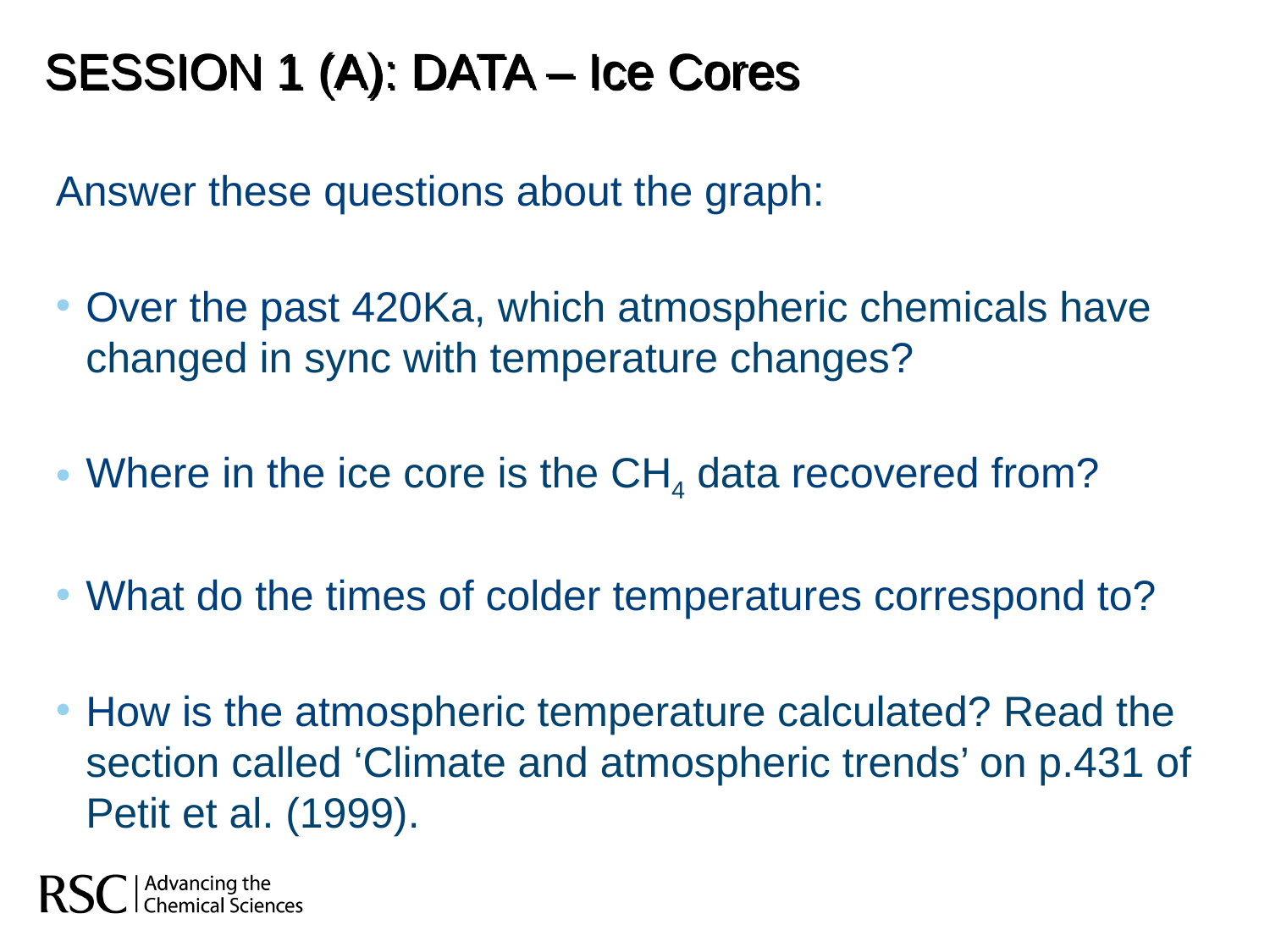

Session 1 (a): DATA – Ice Cores
Answer these questions about the graph:

Over the past 420Ka, which atmospheric chemicals have changed in sync with temperature changes?

Where in the ice core is the CH4 data recovered from?

What do the times of colder temperatures correspond to?

How is the atmospheric temperature calculated? Read the section called ‘Climate and atmospheric trends’ on p.431 of Petit et al. (1999).